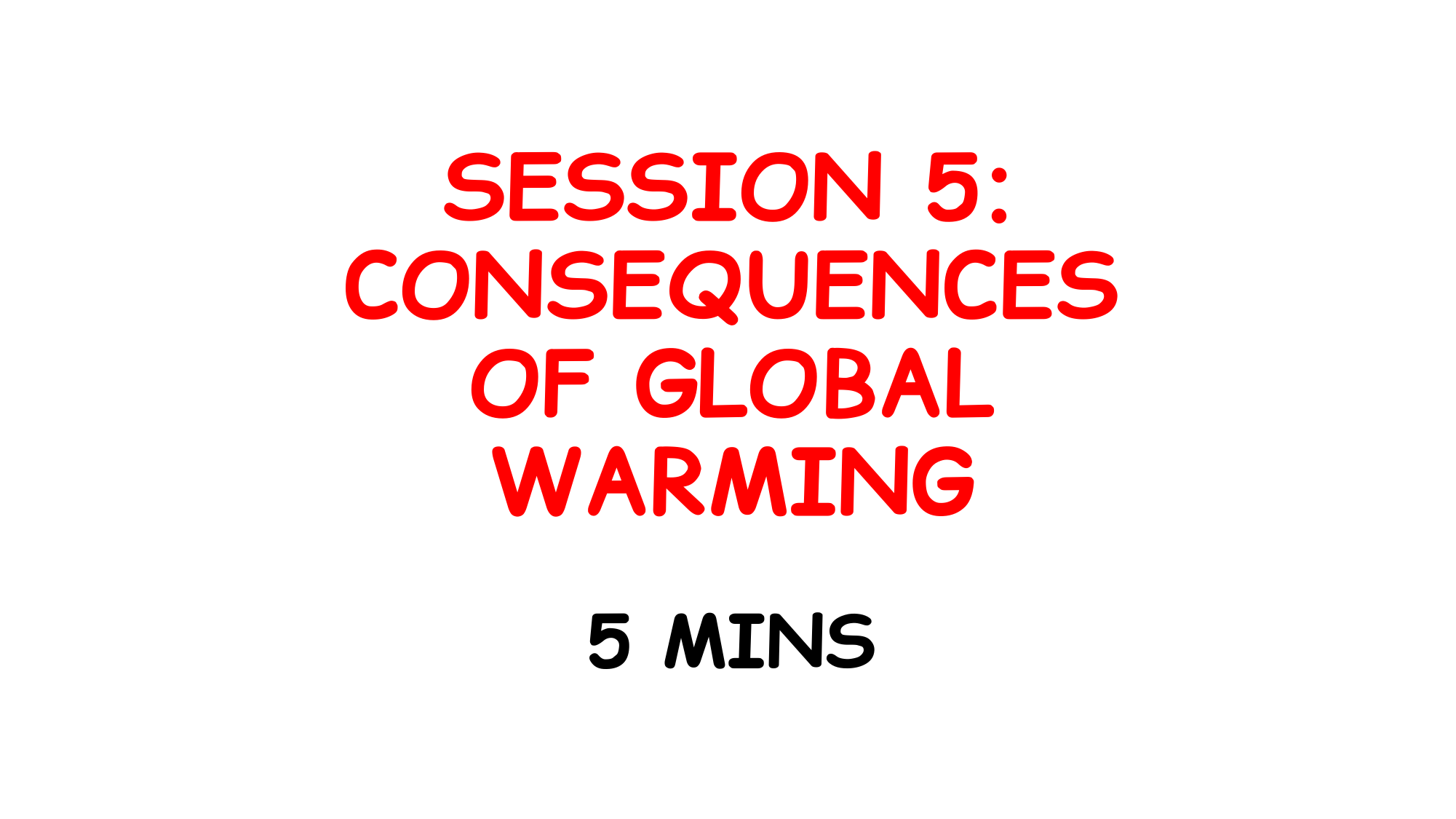

# SESSION 5: CONSEQUENCES OF GLOBAL WARMING
5 MINS